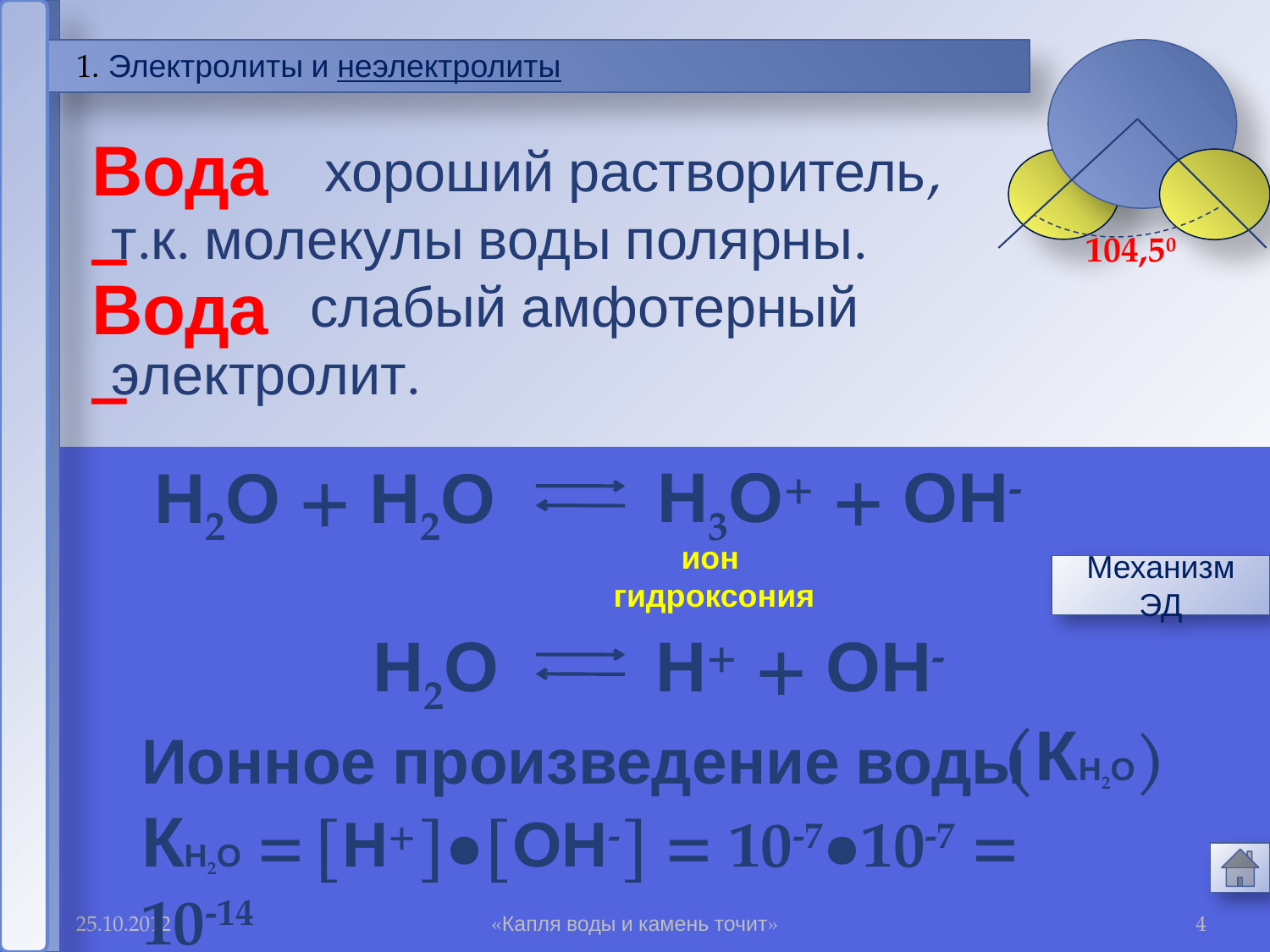

1. Электролиты и неэлектролиты

104,50
Вода –
               хороший растворитель,
т.к. молекулы воды полярны.
              слабый амфотерный электролит.

Вода –
   Н2О + Н2О

   Н2О

Н3О+ + ОН-
Н+ + ОН-

ион
гидроксония
Механизм ЭД
(КН2О)
Ионное произведение воды
КН2О  = [Н+]•[ОН-] = 10-7•10-7 = 10-14

25.10.2012
«Капля воды и камень точит»
4